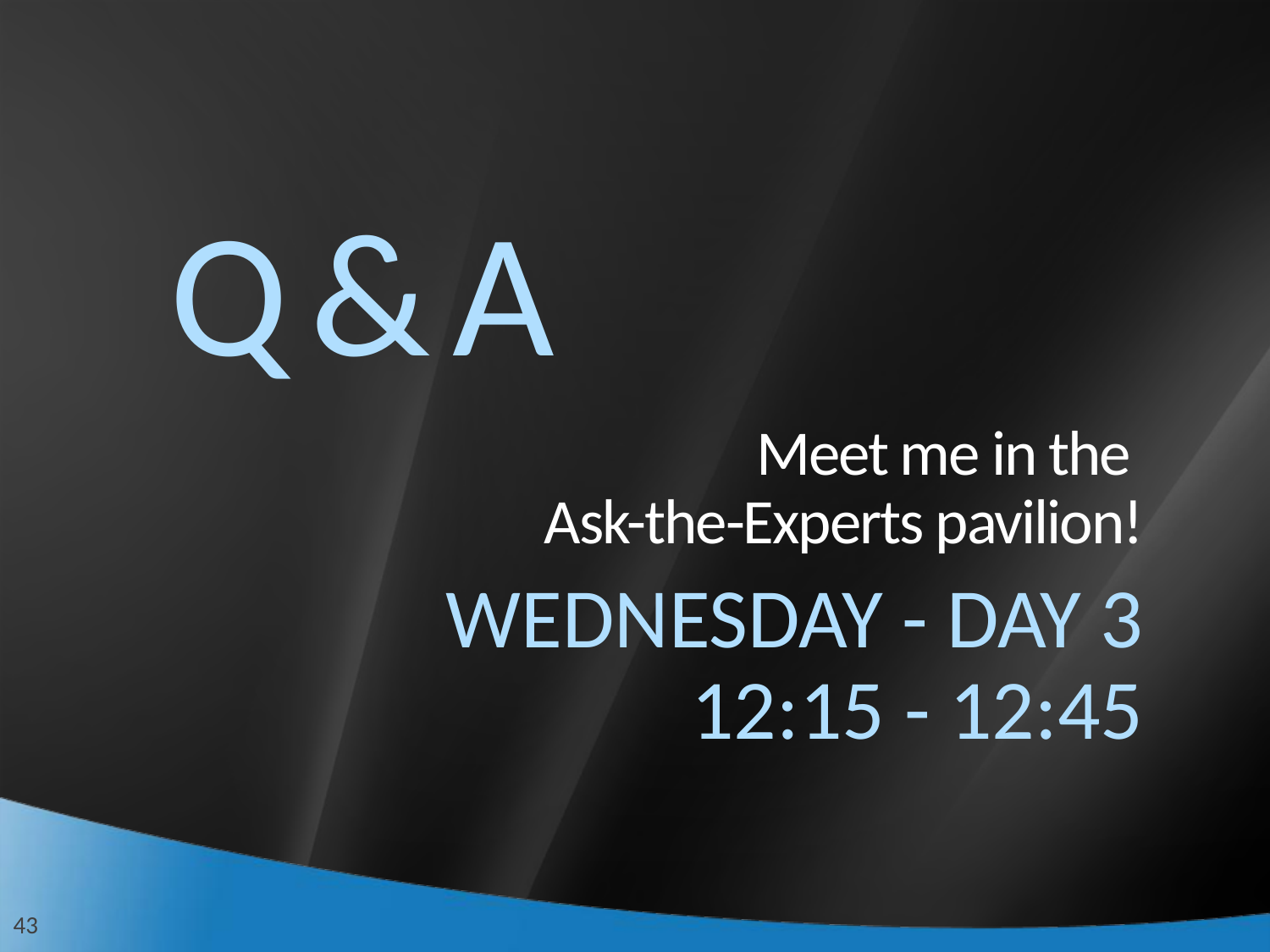

Q & A
Meet me in the
Ask-the-Experts pavilion!
WEDNESDAY - DAY 3
12:15 - 12:45